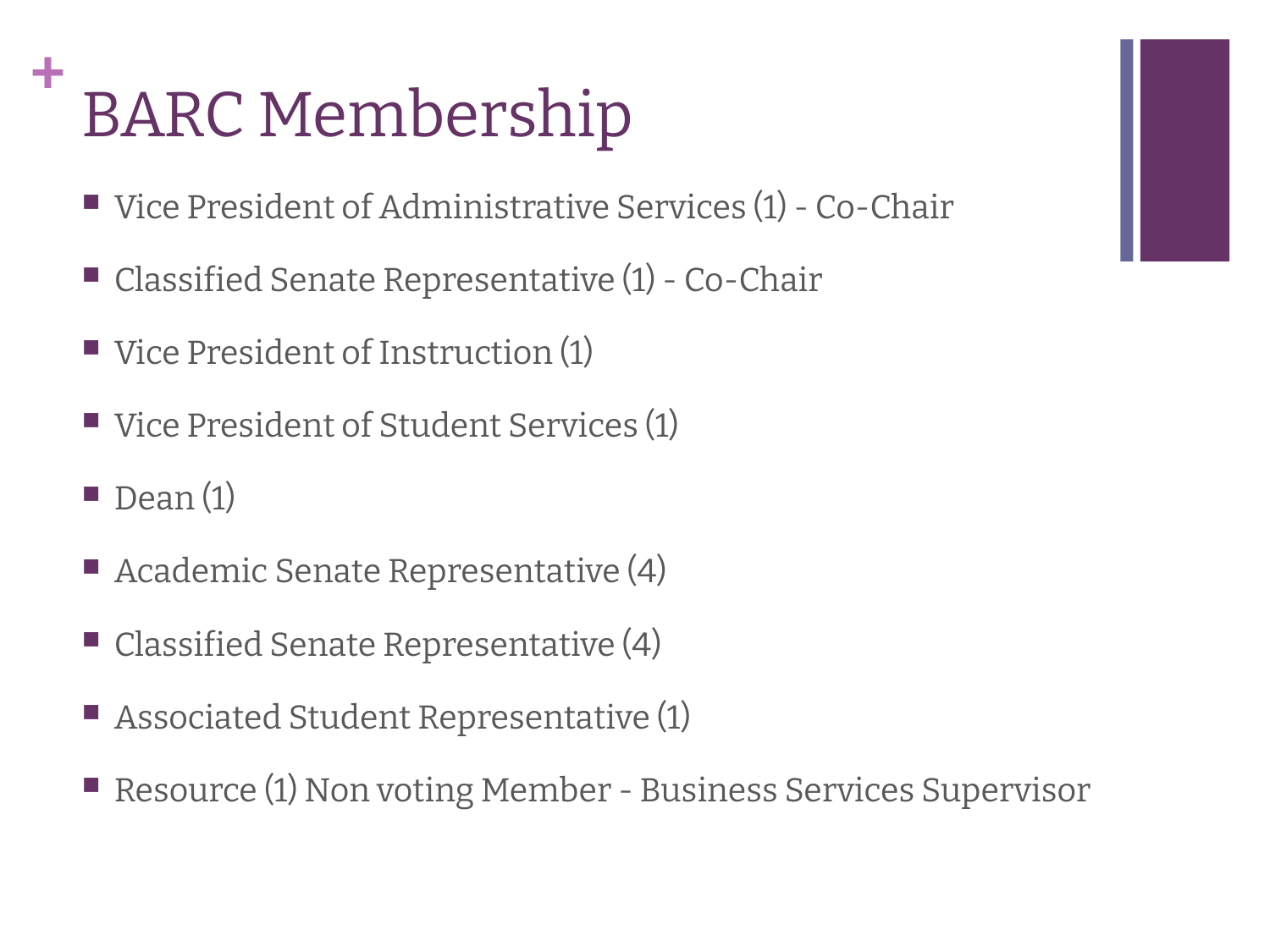

# BARC Membership
Vice President of Administrative Services (1) - Co-Chair
Classified Senate Representative (1) - Co-Chair
Vice President of Instruction (1)
Vice President of Student Services (1)
Dean (1)
Academic Senate Representative (4)
Classified Senate Representative (4)
Associated Student Representative (1)
Resource (1) Non voting Member - Business Services Supervisor